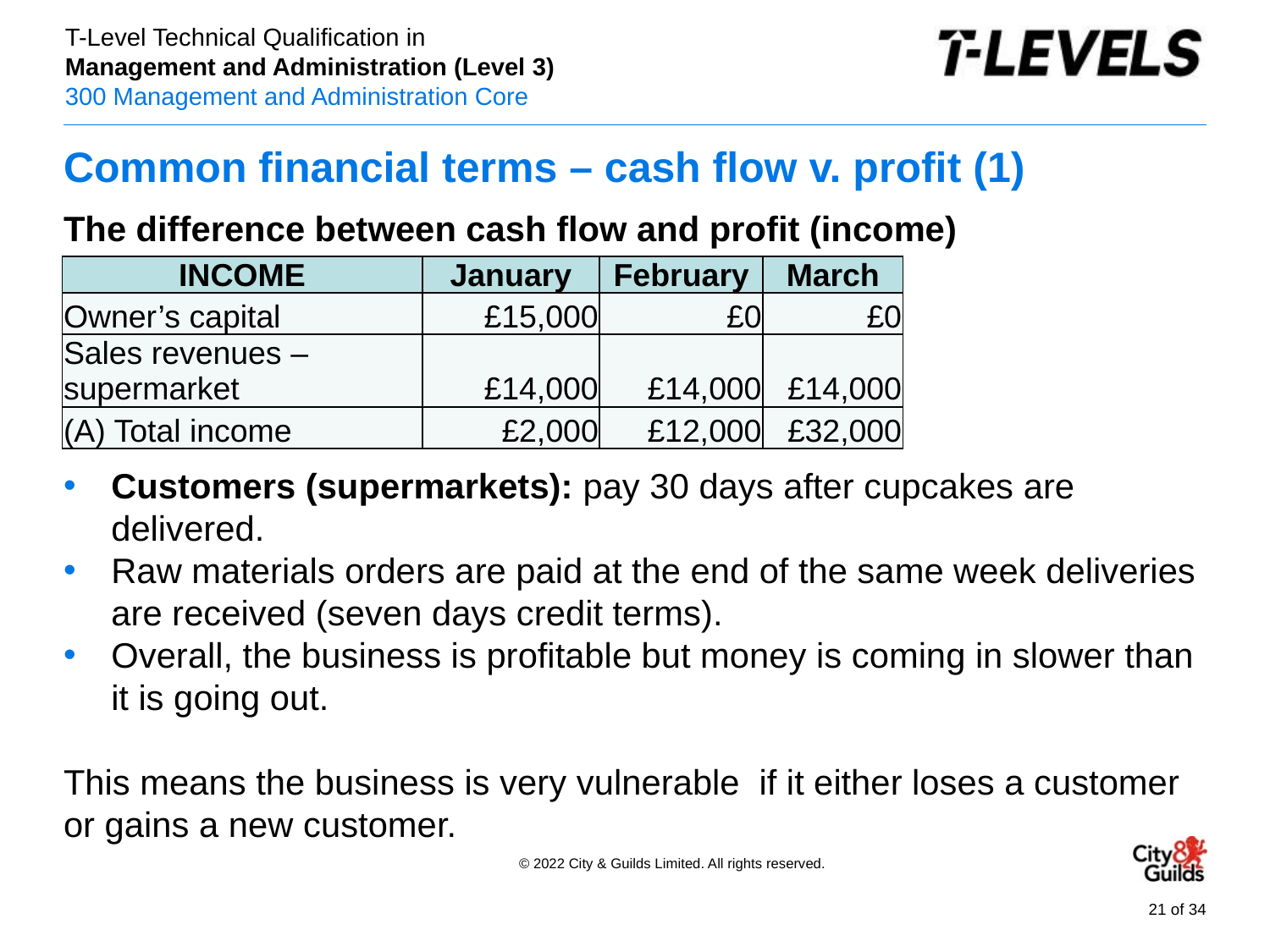

# Common financial terms – cash flow v. profit (1)
The difference between cash flow and profit (income)

Customers (supermarkets): pay 30 days after cupcakes are delivered.
Raw materials orders are paid at the end of the same week deliveries are received (seven days credit terms).
Overall, the business is profitable but money is coming in slower than it is going out.

This means the business is very vulnerable  if it either loses a customer or gains a new customer.

| INCOME | January | February | March |
| --- | --- | --- | --- |
| Owner’s capital | £15,000 | £0 | £0 |
| Sales revenues –supermarket | £14,000 | £14,000 | £14,000 |
| (A) Total income | £2,000 | £12,000 | £32,000 |